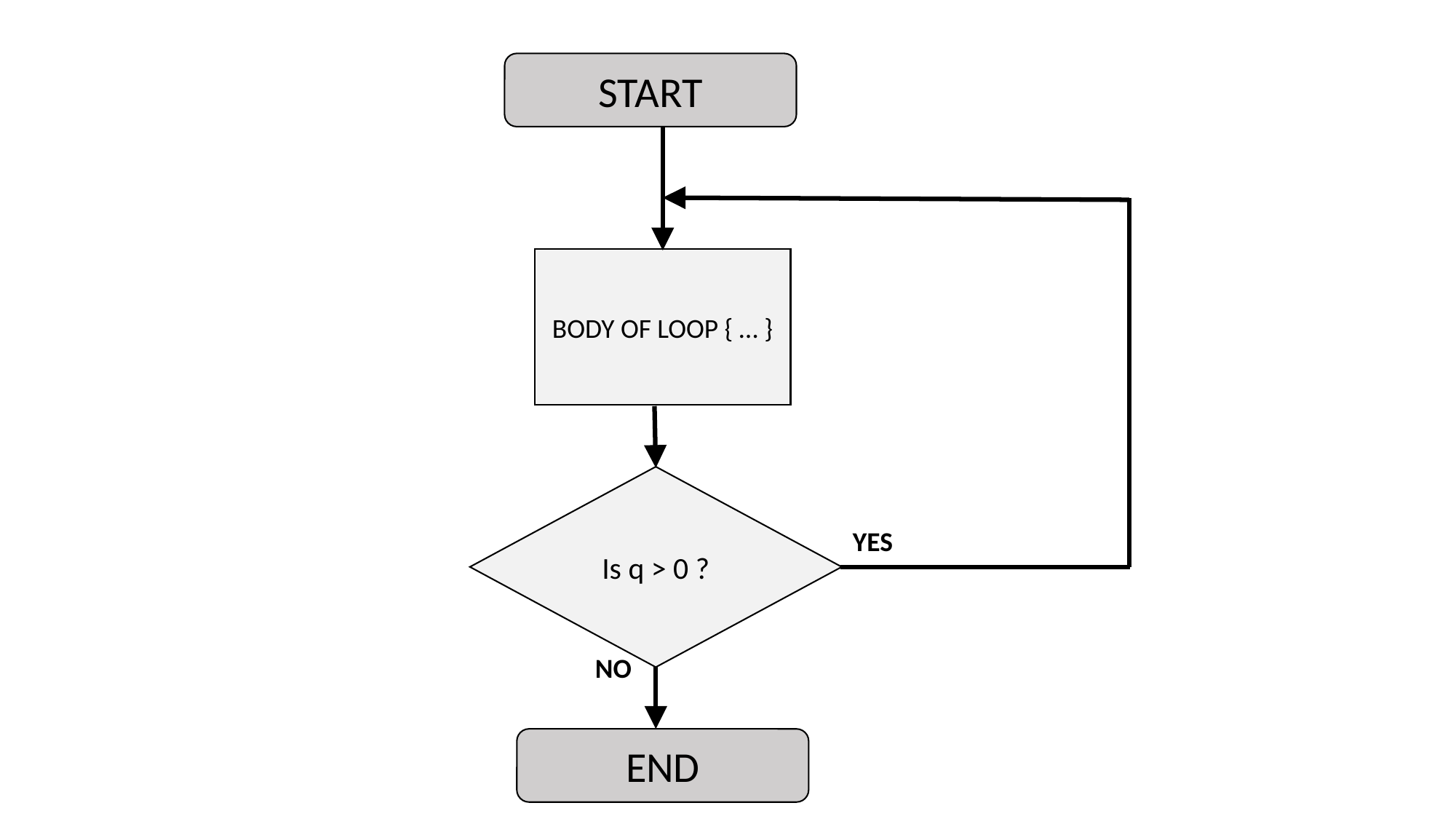

START

BODY OF LOOP { … }

Is q > 0 ?
YES
NO
END